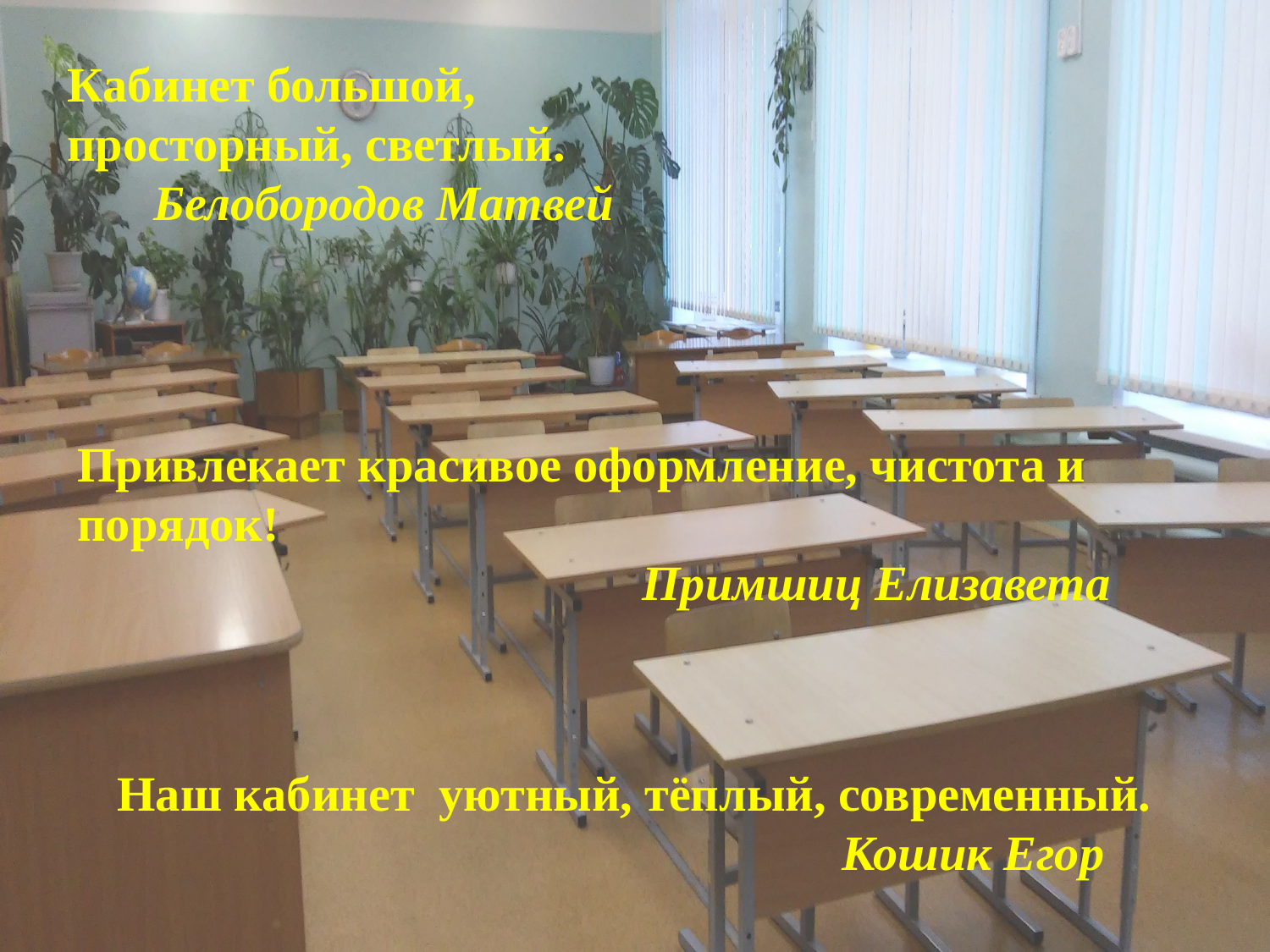

Кабинет большой, просторный, светлый.
       Белобородов Матвей
Привлекает красивое оформление, чистота и порядок!
                                              Примшиц Елизавета
Наш кабинет  уютный, тёплый, современный.
                                                           Кошик Егор